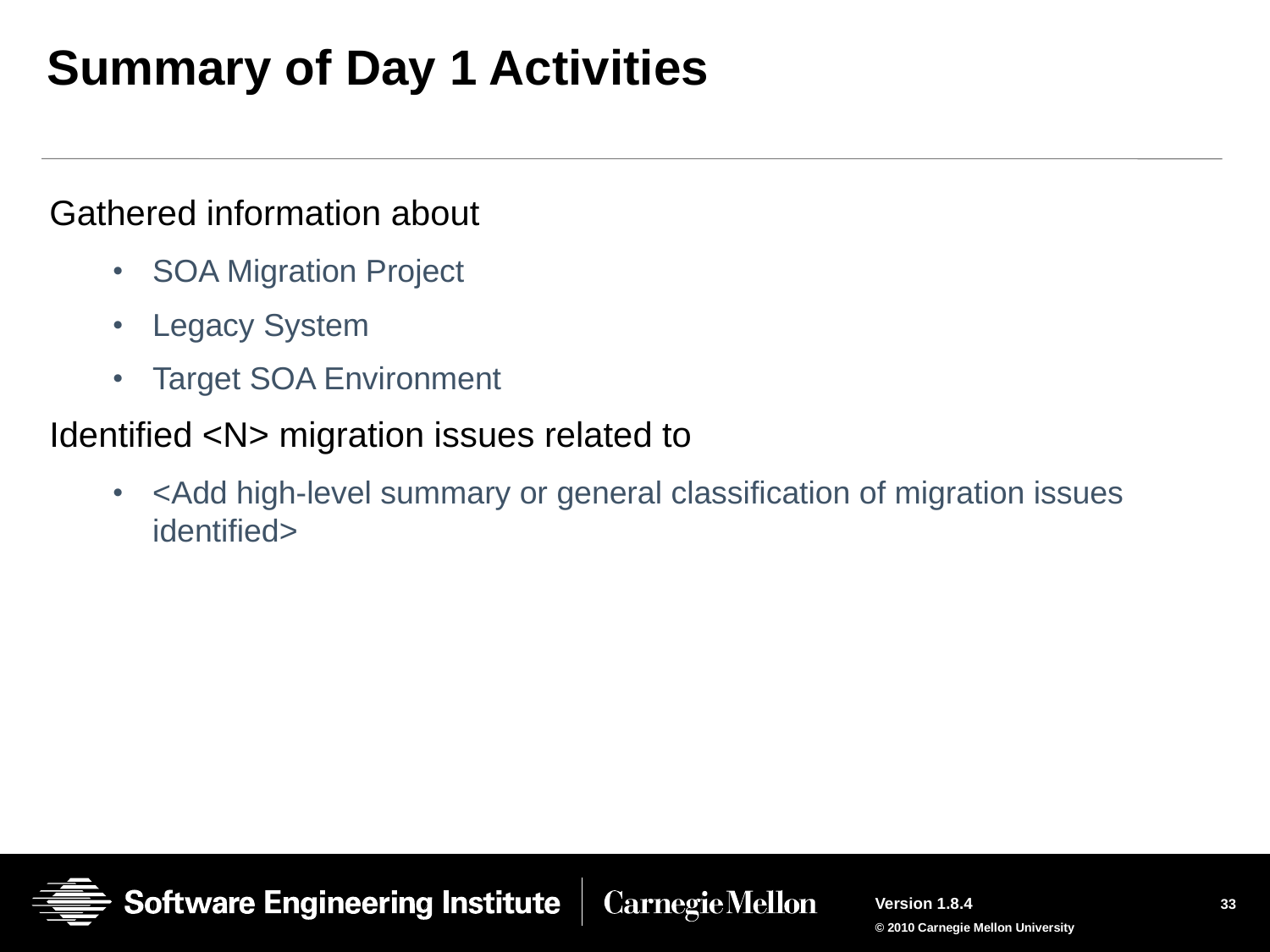

# Summary of Day 1 Activities
Gathered information about
SOA Migration Project
Legacy System
Target SOA Environment
Identified <N> migration issues related to
<Add high-level summary or general classification of migration issues identified>